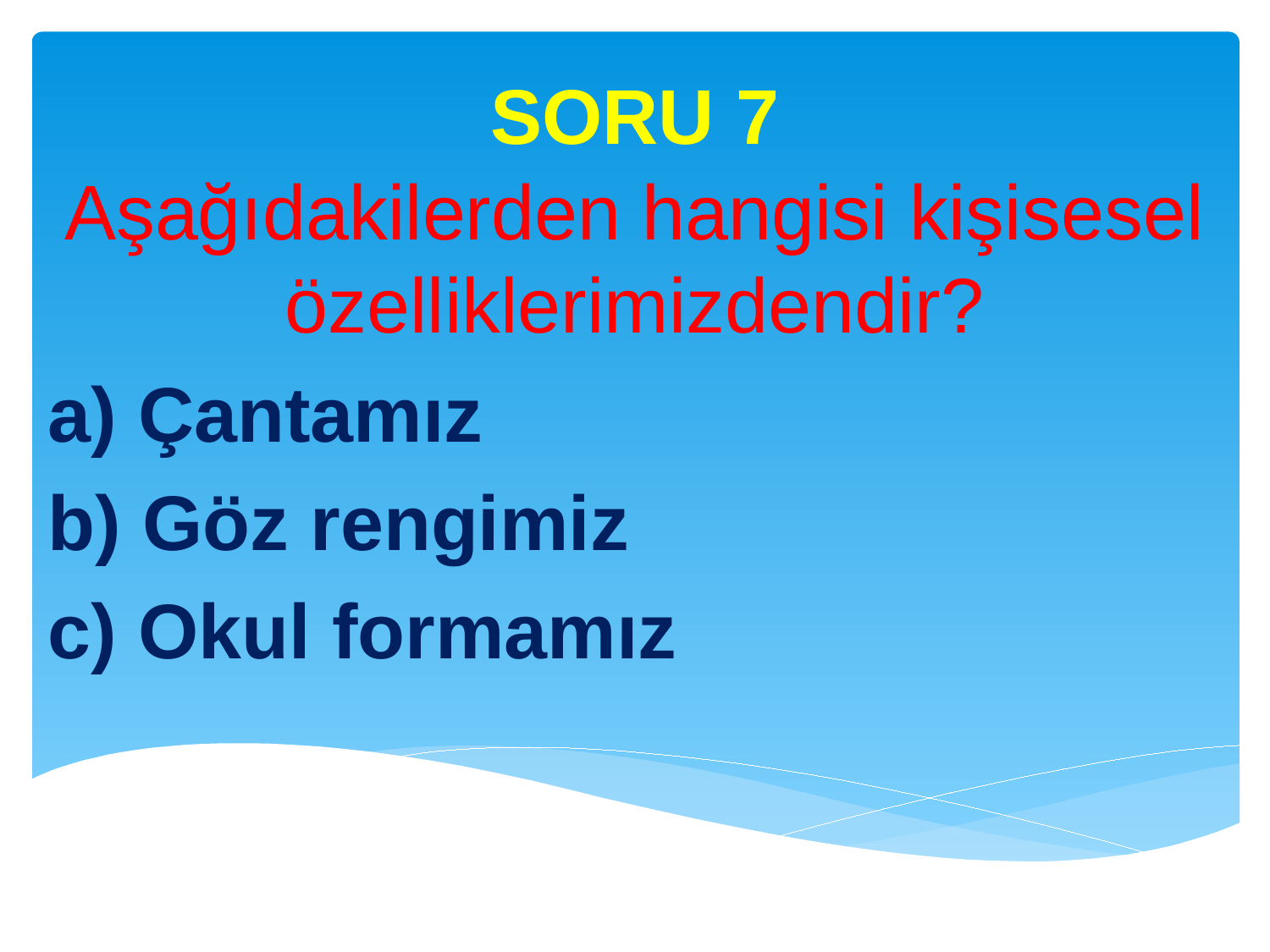

# SORU 7
Aşağıdakilerden hangisi kişisesel özelliklerimizdendir?
a) Çantamız
b) Göz rengimiz
c) Okul formamız